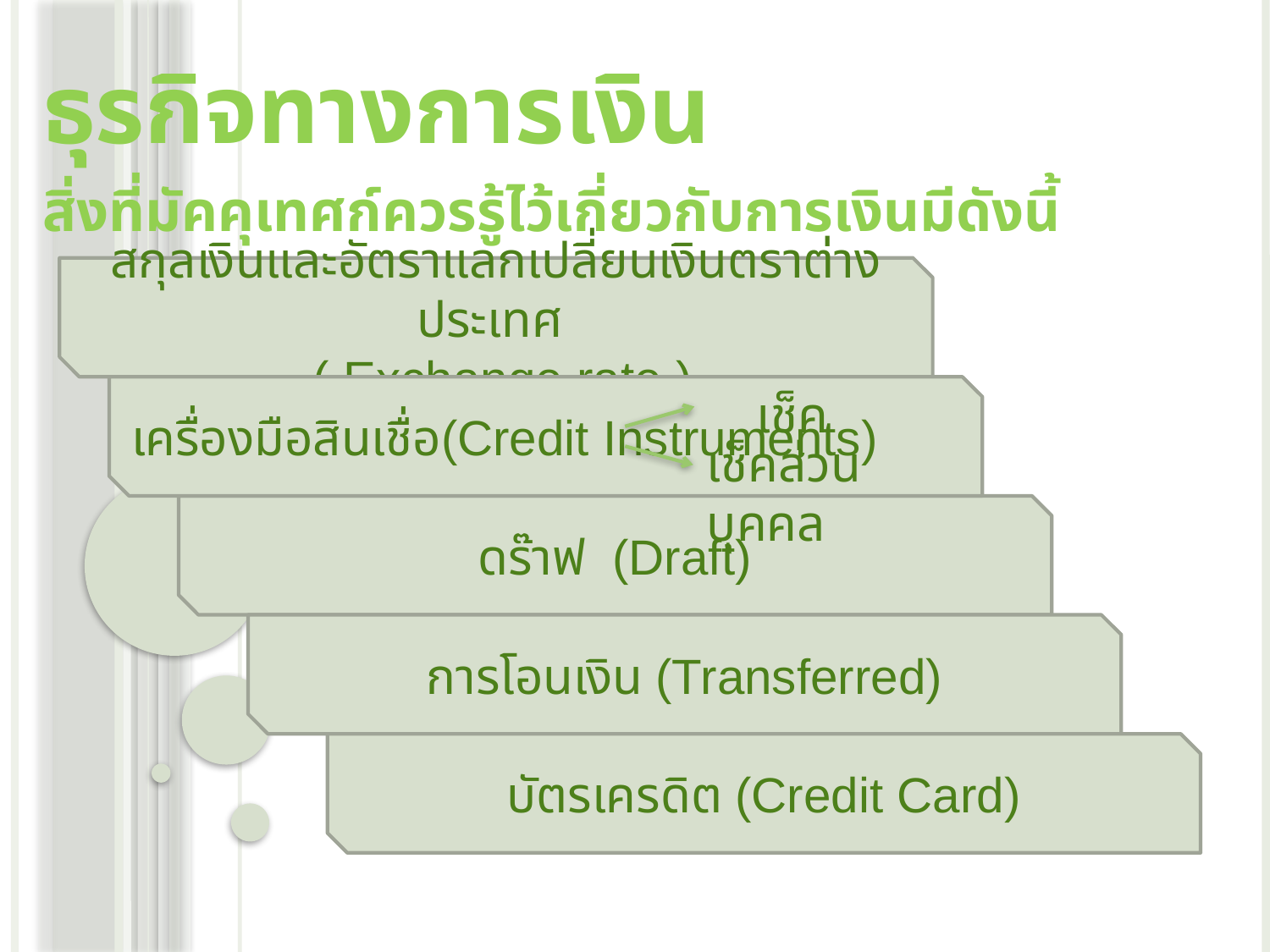

# ธุรกิจทางการเงิน
สิ่งที่มัคคุเทศก์ควรรู้ไว้เกี่ยวกับการเงินมีดังนี้

สกุลเงินและอัตราแลกเปลี่ยนเงินตราต่างประเทศ
 ( Exchange rate )
เครื่องมือสินเชื่อ(Credit Instruments)
เช็ค
เช็คส่วนบุคคล
ดร๊าฟ  (Draft)
การโอนเงิน (Transferred)
บัตรเครดิต (Credit Card)